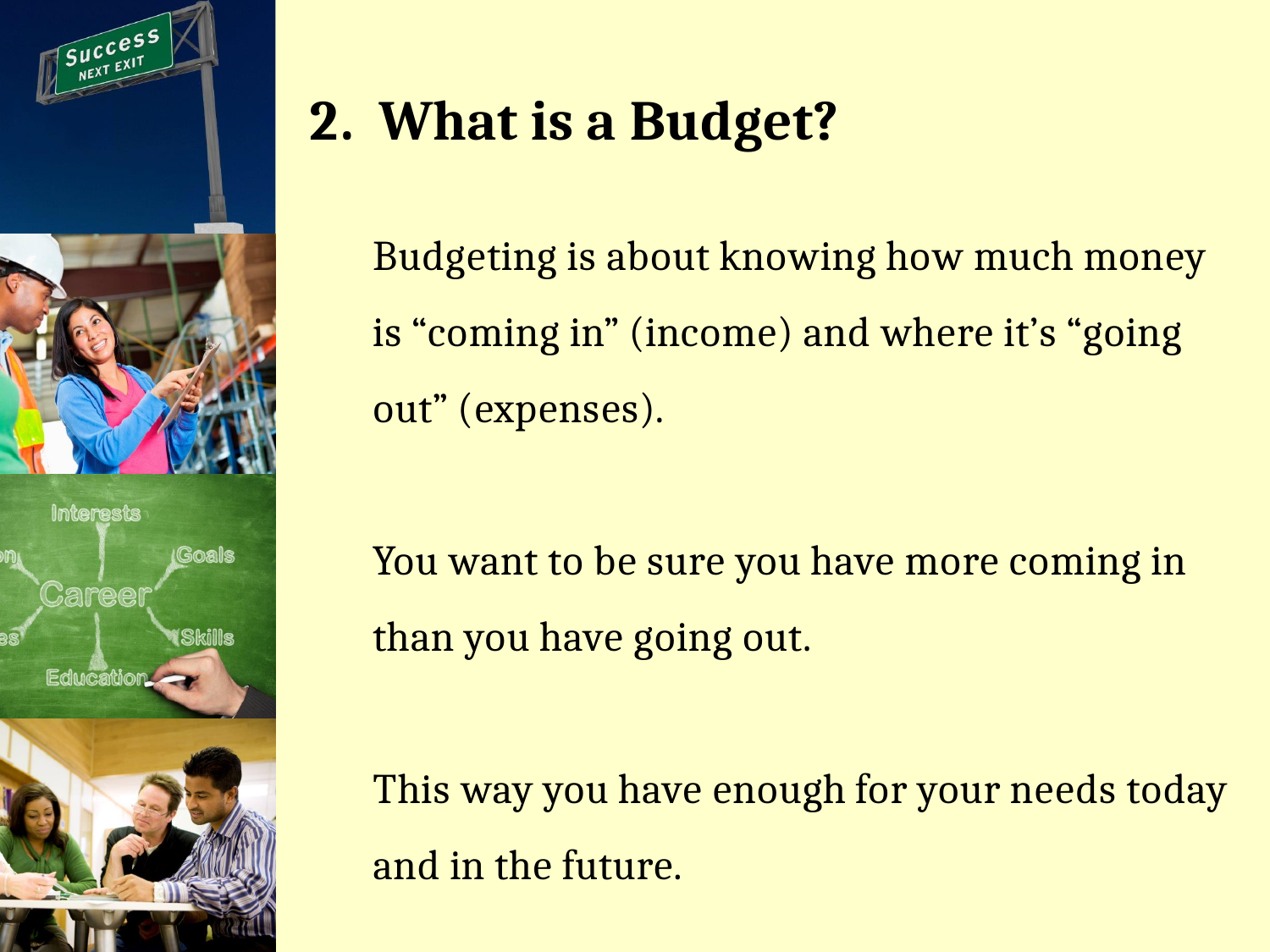

# 2.  What is a Budget?
Budgeting is about knowing how much money is “coming in” (income) and where it’s “going out” (expenses).

You want to be sure you have more coming in than you have going out.

This way you have enough for your needs today and in the future.